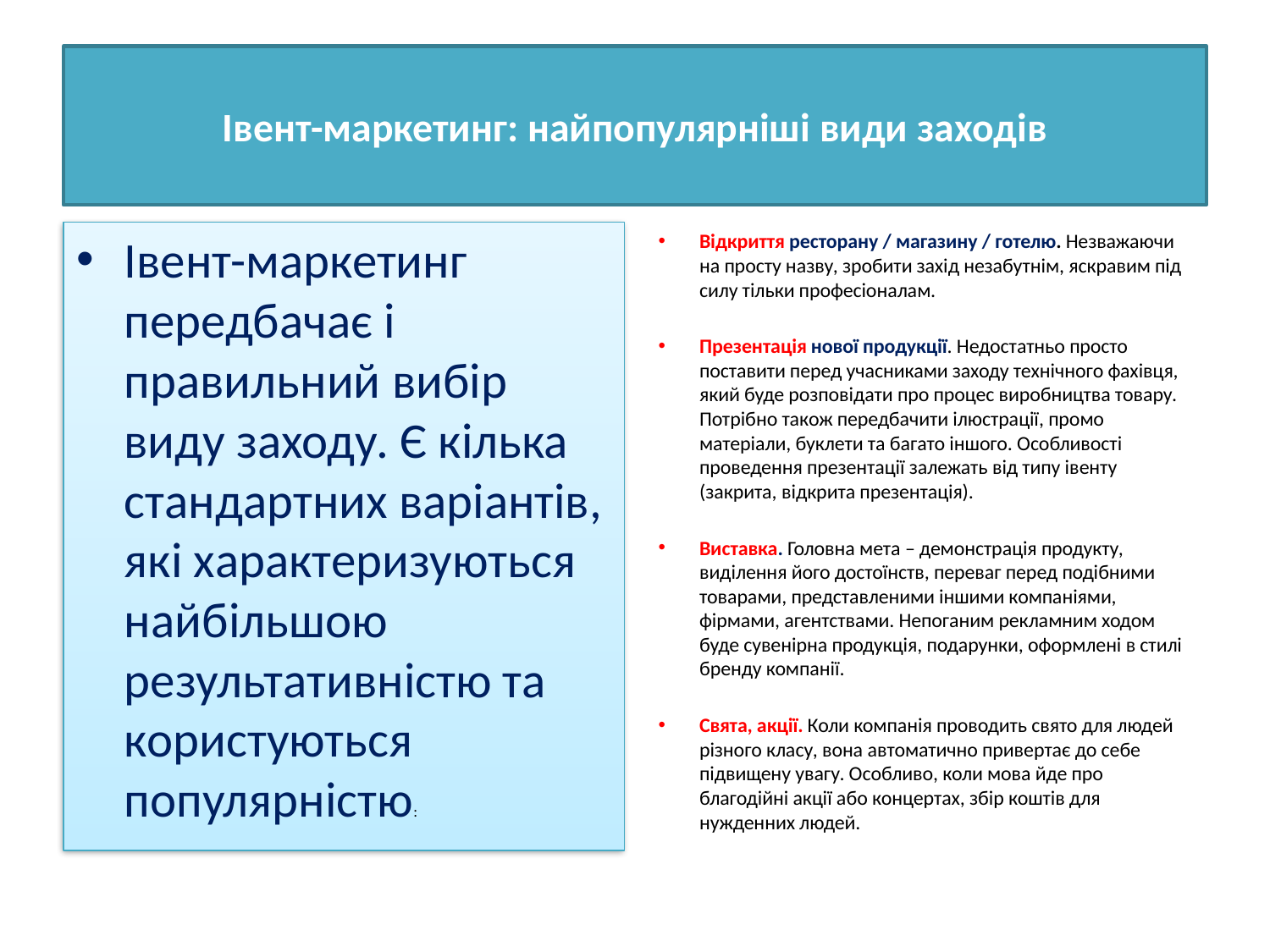

# Івент-маркетинг: найпопулярніші види заходів
Івент-маркетинг передбачає і правильний вибір виду заходу. Є кілька стандартних варіантів, які характеризуються найбільшою результативністю та користуються популярністю:
Відкриття ресторану / магазину / готелю. Незважаючи на просту назву, зробити захід незабутнім, яскравим під силу тільки професіоналам.

Презентація нової продукції. Недостатньо просто поставити перед учасниками заходу технічного фахівця, який буде розповідати про процес виробництва товару. Потрібно також передбачити ілюстрації, промо матеріали, буклети та багато іншого. Особливості проведення презентації залежать від типу івенту (закрита, відкрита презентація).

Виставка. Головна мета – демонстрація продукту, виділення його достоїнств, переваг перед подібними товарами, представленими іншими компаніями, фірмами, агентствами. Непоганим рекламним ходом буде сувенірна продукція, подарунки, оформлені в стилі бренду компанії.

Свята, акції. Коли компанія проводить свято для людей різного класу, вона автоматично привертає до себе підвищену увагу. Особливо, коли мова йде про благодійні акції або концертах, збір коштів для нужденних людей.